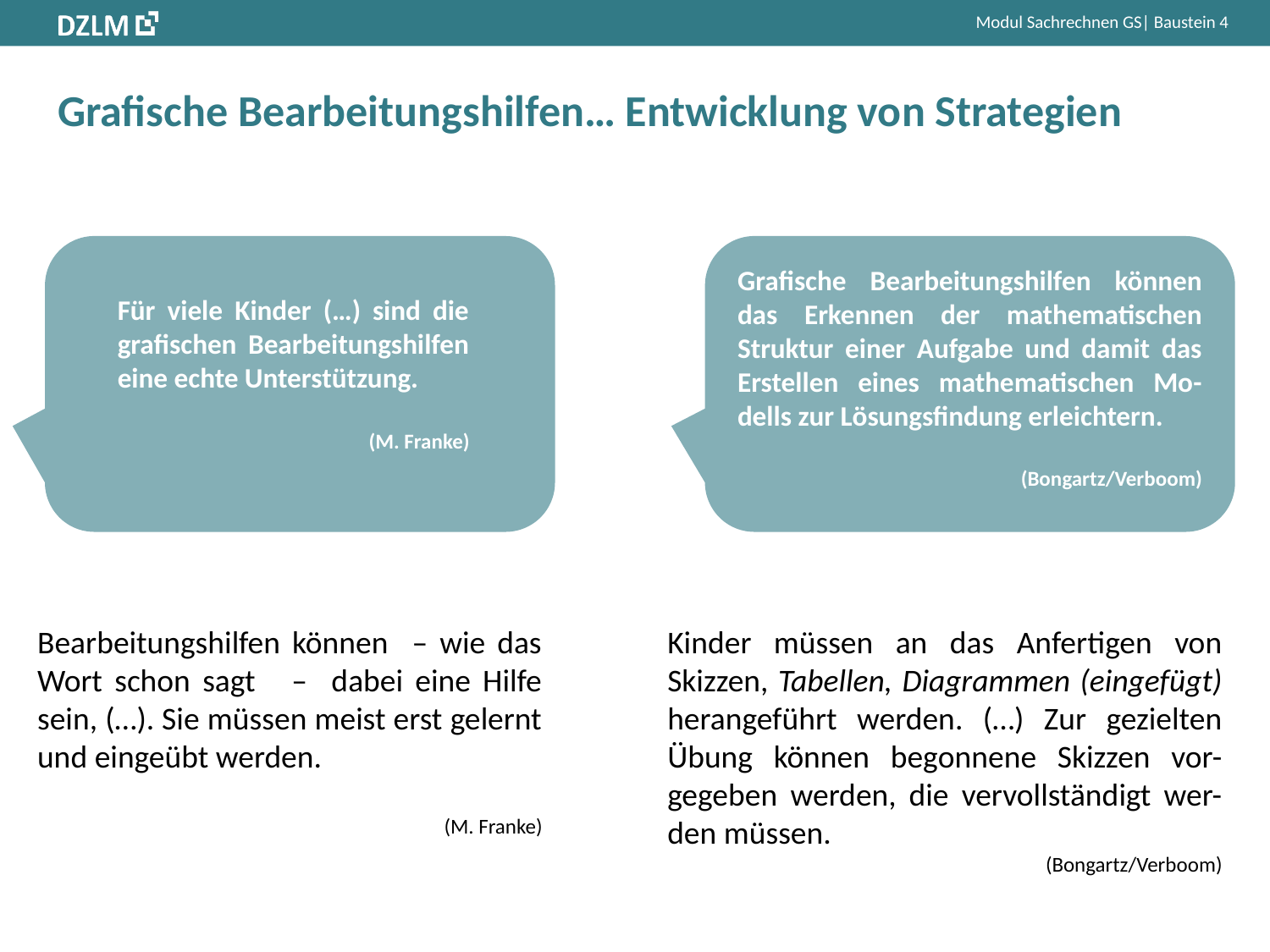

# Grafische Bearbeitungshilfen… Entwicklung von Strategien

Grafische Bearbeitungshilfen können das Erkennen der mathematischen Struktur einer Aufgabe und damit das Erstellen eines mathematischen Mo-dells zur Lösungsfindung erleichtern.

                       (Bongartz/Verboom)

Für viele Kinder (…) sind die grafischen Bearbeitungshilfen eine echte Unterstützung.

(M. Franke)
Bearbeitungshilfen können  – wie das Wort schon sagt   –  dabei eine Hilfe sein, (…). Sie müssen meist erst gelernt und eingeübt werden.

(M. Franke)

Kinder müssen an das Anfertigen von Skizzen, Tabellen, Diagrammen (eingefügt) herangeführt werden. (…) Zur gezielten Übung können begonnene Skizzen vor-gegeben werden, die vervollständigt wer-den müssen.
(Bongartz/Verboom)